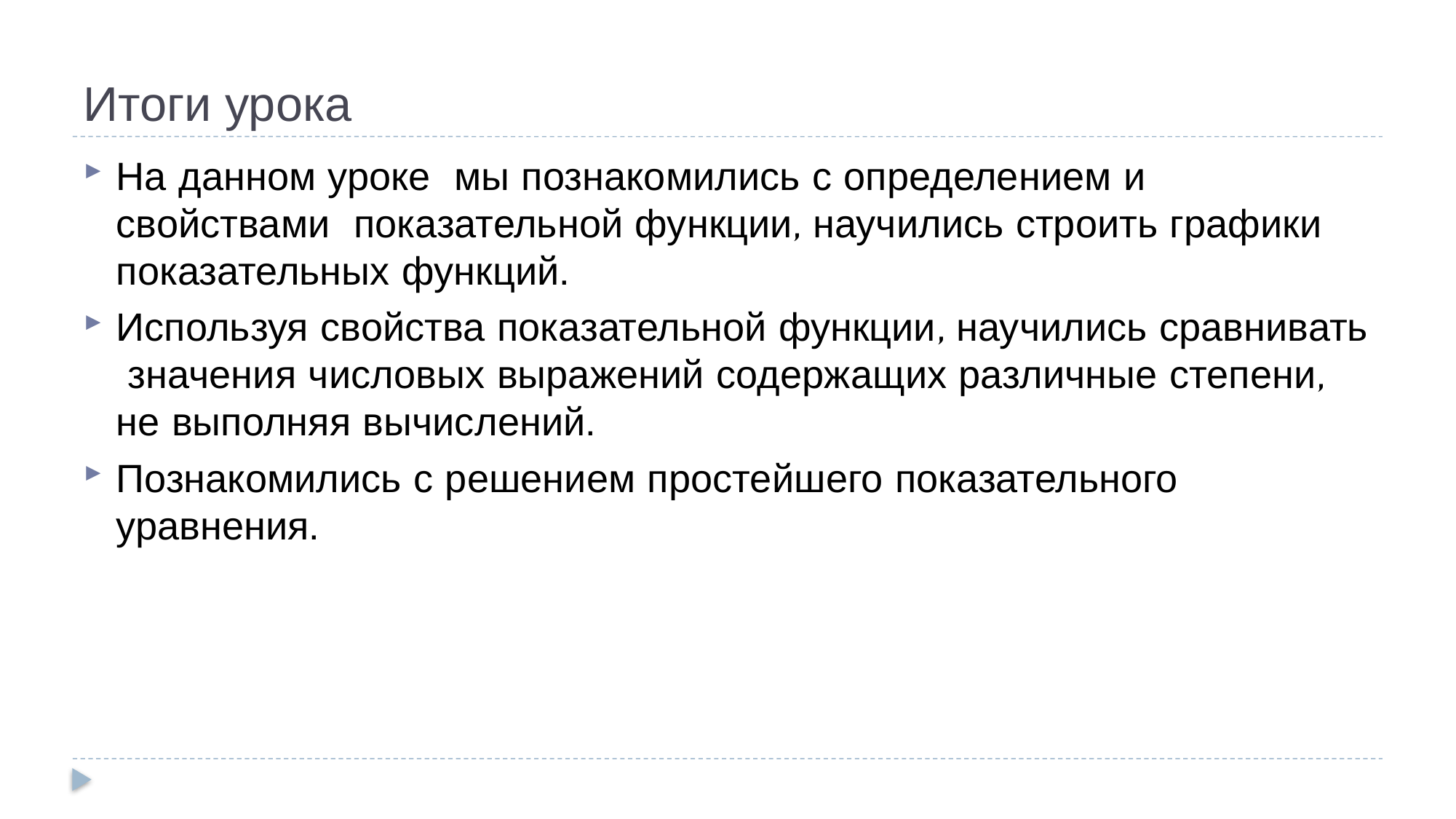

# Итоги урока
На данном уроке  мы познакомились с определением и свойствами  показательной функции, научились строить графики показательных функций.
Используя свойства показательной функции, научились сравнивать  значения числовых выражений содержащих различные степени, не выполняя вычислений.
Познакомились с решением простейшего показательного уравнения.